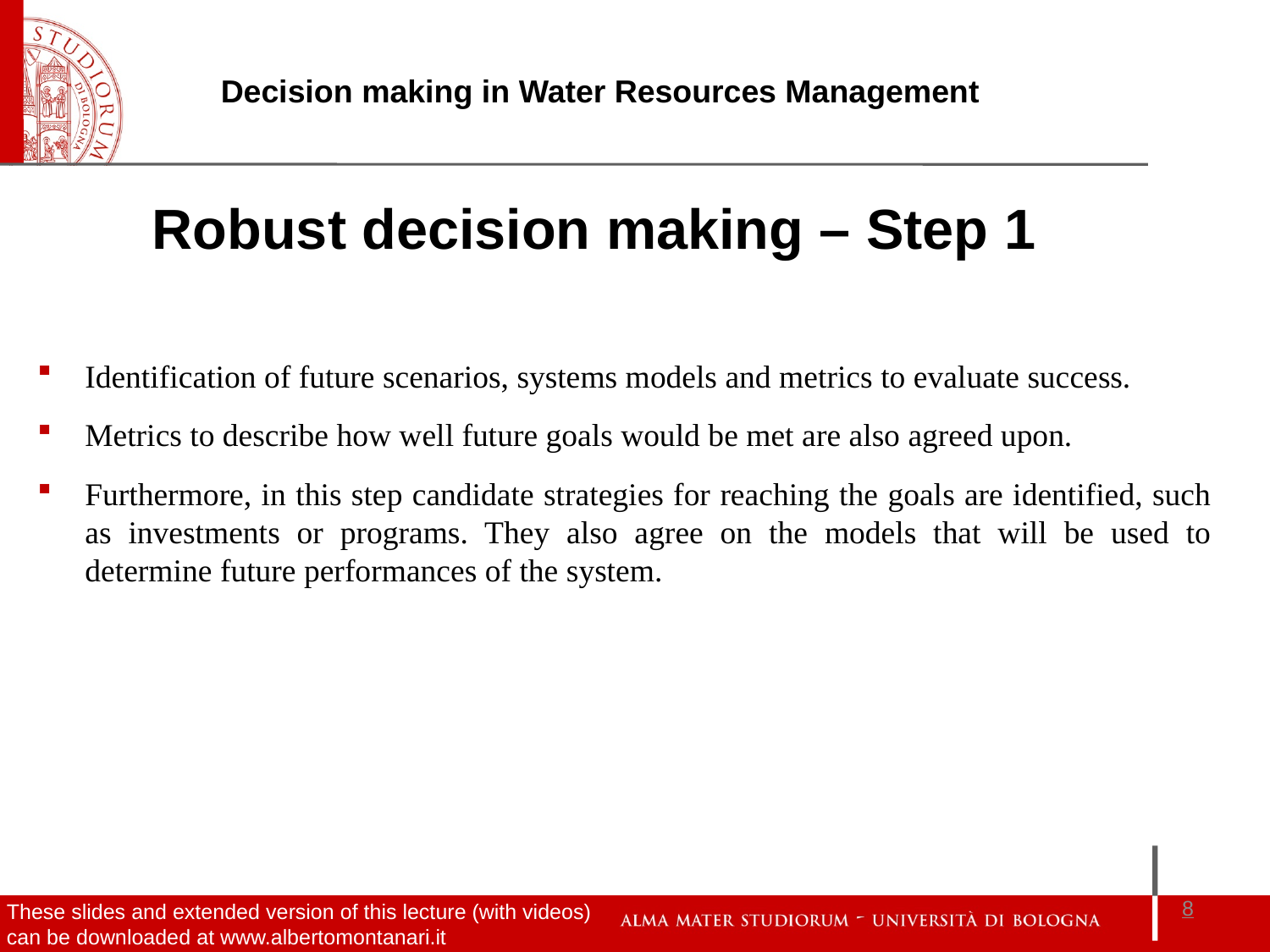

Robust decision making – Step 1
Identification of future scenarios, systems models and metrics to evaluate success.
Metrics to describe how well future goals would be met are also agreed upon.
Furthermore, in this step candidate strategies for reaching the goals are identified, such as investments or programs. They also agree on the models that will be used to determine future performances of the system.
8